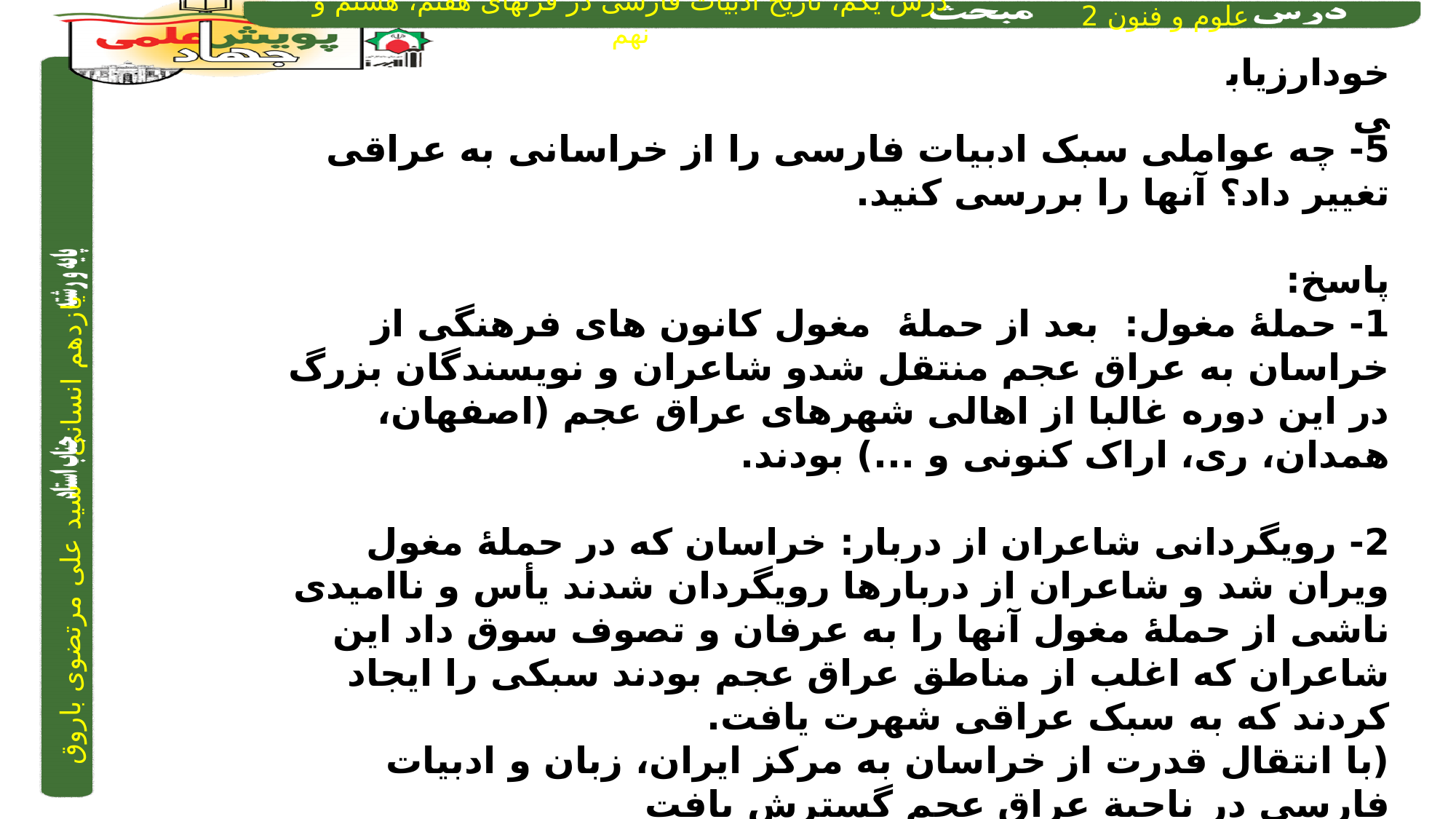

خودارزیابی
5- چه عواملی سبک ادبیات فارسی را از خراسانی به عراقی تغییر داد؟ آنها را بررسی کنید.

پاسخ:
1- حملۀ مغول:  بعد از حملۀ  مغول کانون های فرهنگی از خراسان به عراق عجم منتقل شدو شاعران و نویسندگان بزرگ در این دوره غالبا از اهالی شهرهای عراق عجم (اصفهان، همدان، ری، اراک کنونی و ...) بودند.

2- رویگردانی شاعران از دربار: خراسان که در حملۀ مغول ویران شد و شاعران از دربارها رویگردان شدند یأس و ناامیدی ناشی از حملۀ مغول آنها را به عرفان و تصوف سوق داد این شاعران که اغلب از مناطق عراق عجم بودند سبکی را ایجاد کردند که به سبک عراقی شهرت یافت.
(با انتقال قدرت از خراسان به مرکز ایران، زبان و ادبیات فارسی در ناحیة عراق عجم گسترش یافت
و در حوزه های ری، فارس، همدان و اطراف آنها آثار ارزشمندی پدید آمد و زمینه هایی برای  تغییر سبک از خراسانی به عراقی ایجاد شد.)